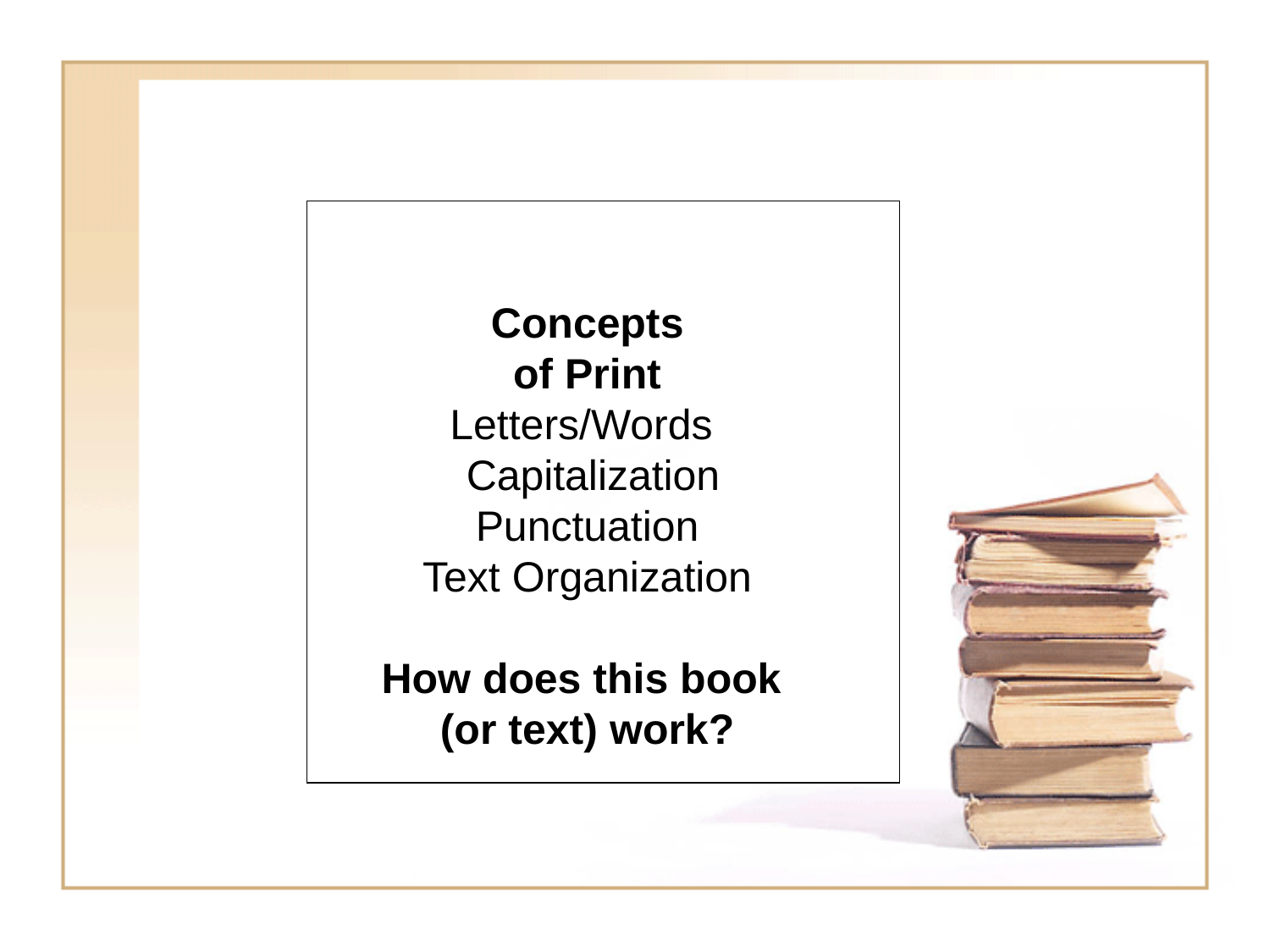

Concepts
of Print
Letters/Words
 Capitalization
Punctuation
Text Organization

How does this book
(or text) work?